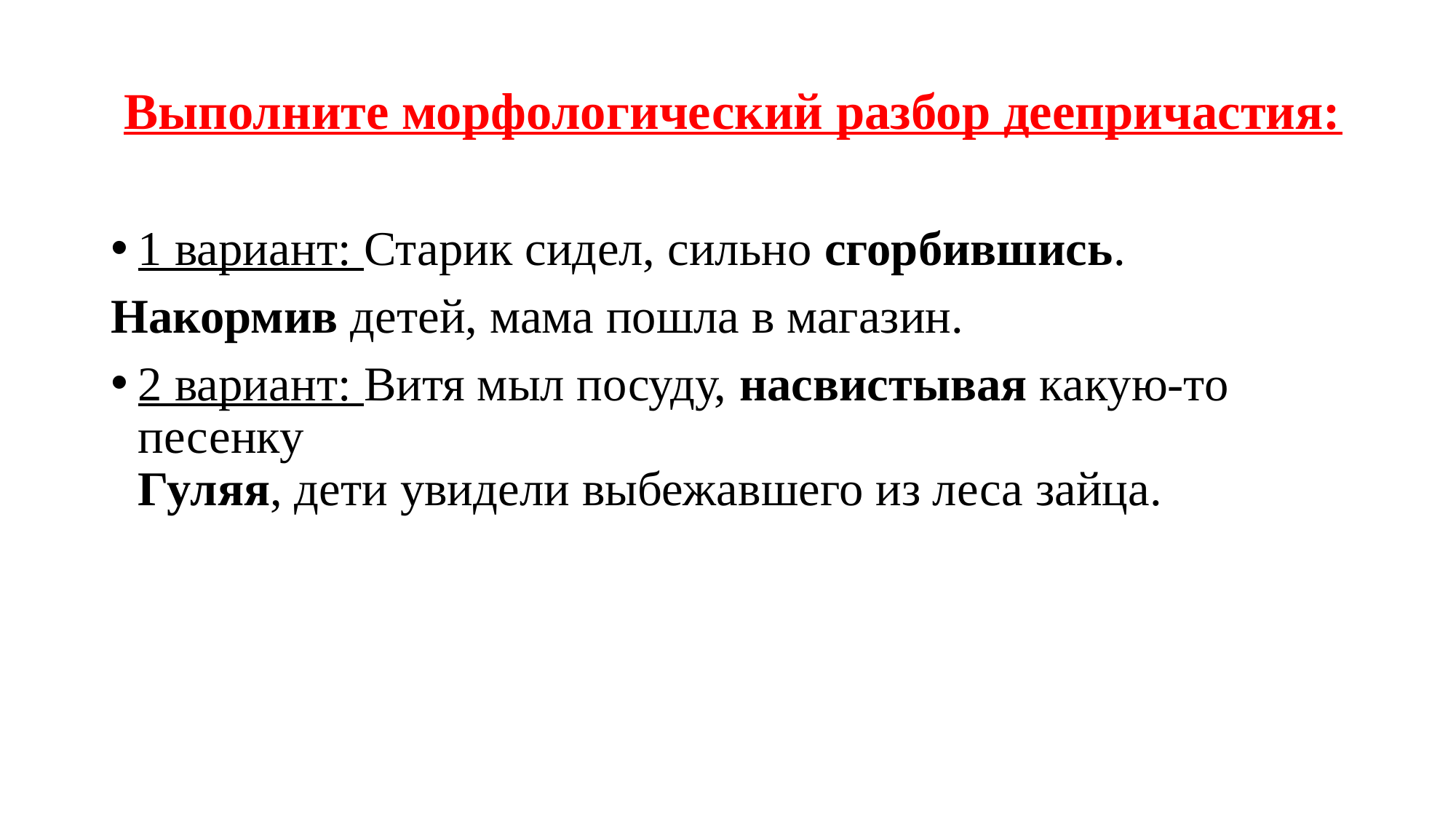

# Выполните морфологический разбор деепричастия:
1 вариант: Старик сидел, сильно сгорбившись.
Накормив детей, мама пошла в магазин.
2 вариант: Витя мыл посуду, насвистывая какую-то песенку
Гуляя, дети увидели выбежавшего из леса зайца.